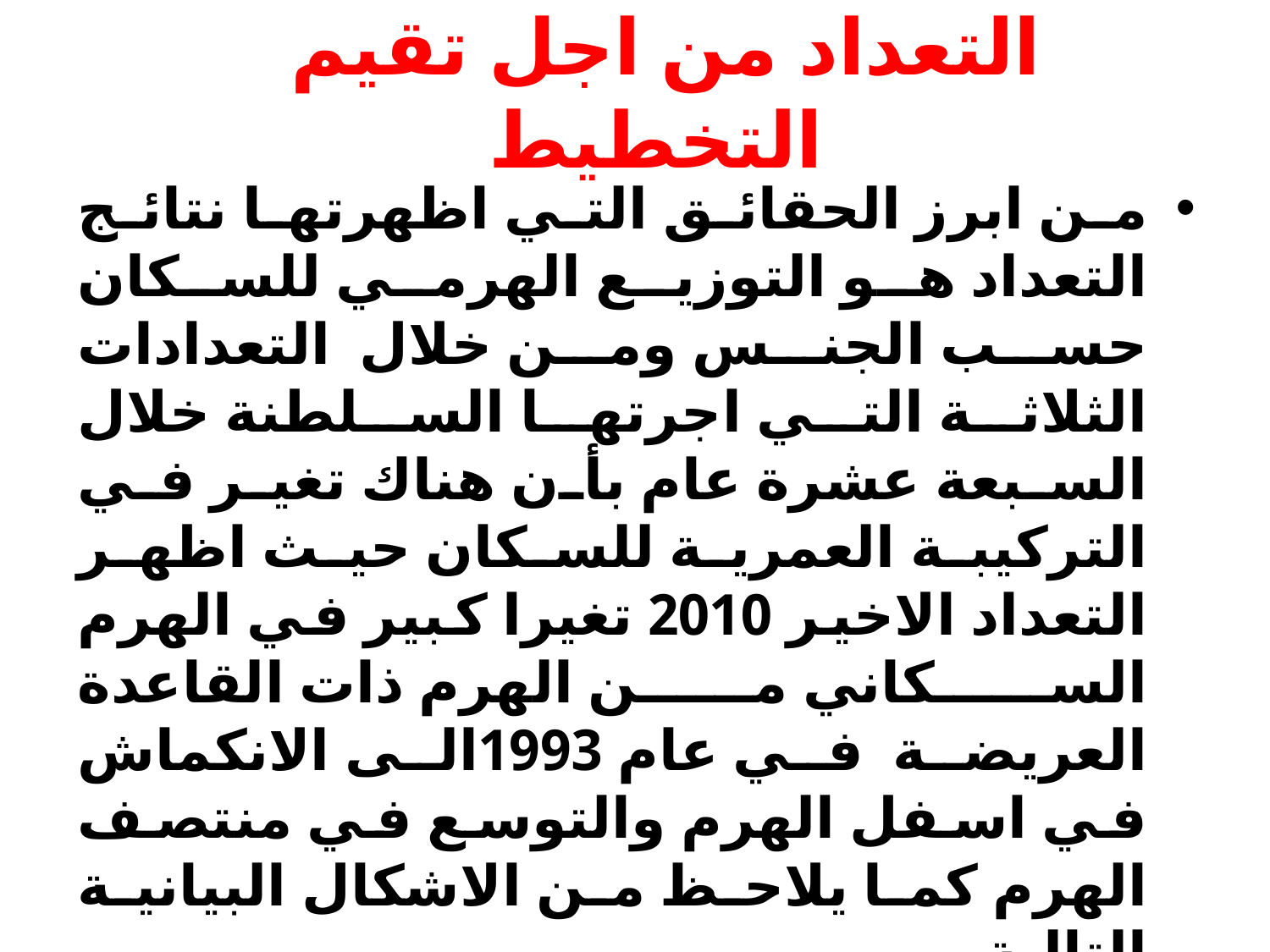

# التعداد من اجل تقيم  التخطيط
من ابرز الحقائق التي اظهرتها نتائج التعداد هو التوزيع الهرمي للسكان حسب الجنس ومن خلال  التعدادات الثلاثة التي اجرتها السلطنة خلال السبعة عشرة عام بأن هناك تغير في التركيبة العمرية للسكان حيث اظهر التعداد الاخير 2010 تغيرا كبير في الهرم السكاني من الهرم ذات القاعدة العريضة  في عام 1993الى الانكماش في اسفل الهرم والتوسع في منتصف الهرم كما يلاحظ من الاشكال البيانية التالية